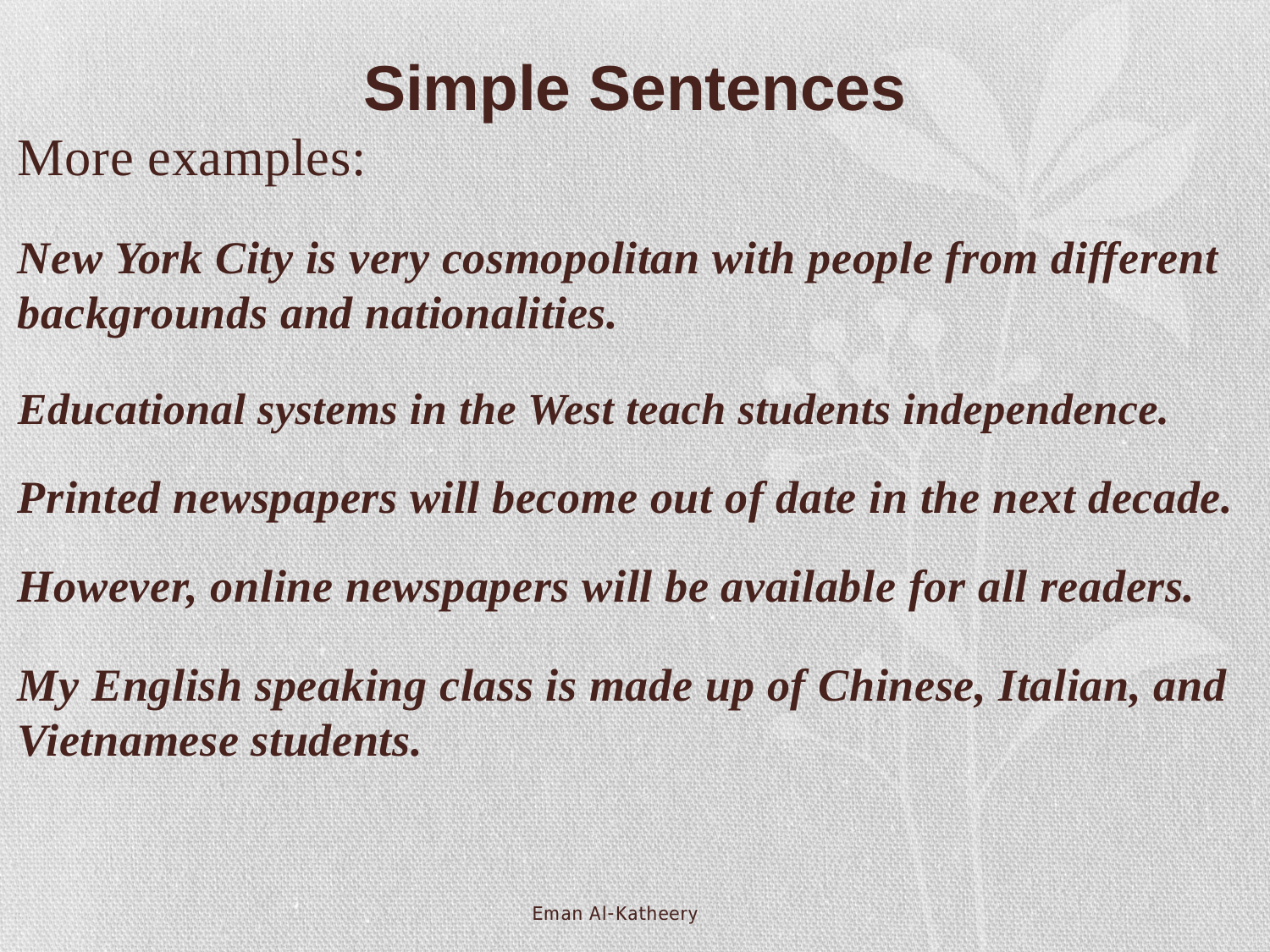

# Simple Sentences
More examples:

New York City is very cosmopolitan with people from different backgrounds and nationalities.

Educational systems in the West teach students independence.

Printed newspapers will become out of date in the next decade.

However, online newspapers will be available for all readers.

My English speaking class is made up of Chinese, Italian, and Vietnamese students.

Eman Al-Katheery